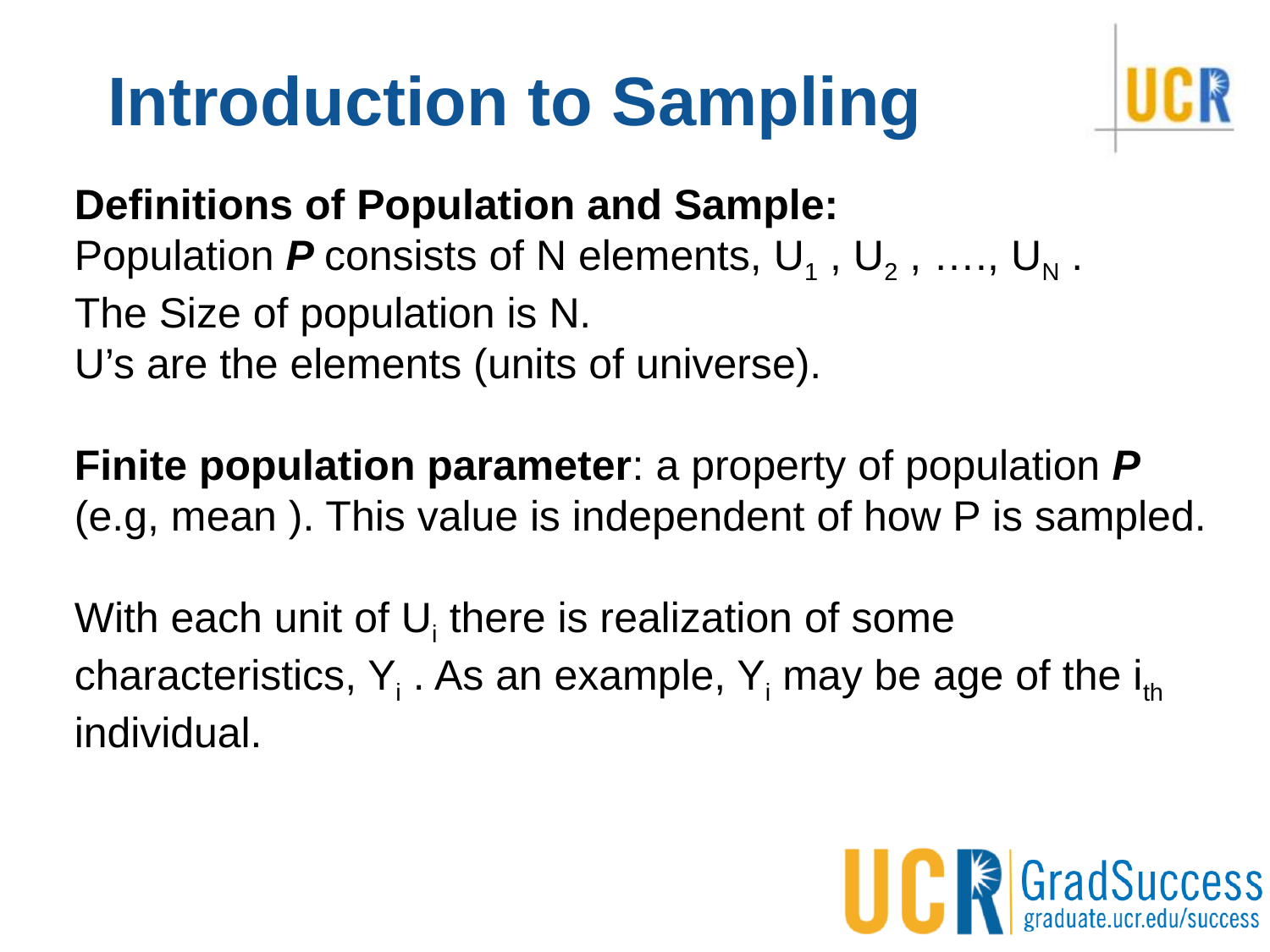

# Introduction to Sampling
Definitions of Population and Sample:
Population P consists of N elements, U1 , U2 , …., UN .
The Size of population is N.
U’s are the elements (units of universe).

Finite population parameter: a property of population P (e.g, mean ). This value is independent of how P is sampled.

With each unit of Ui there is realization of some characteristics, Yi . As an example, Yi may be age of the ith individual.